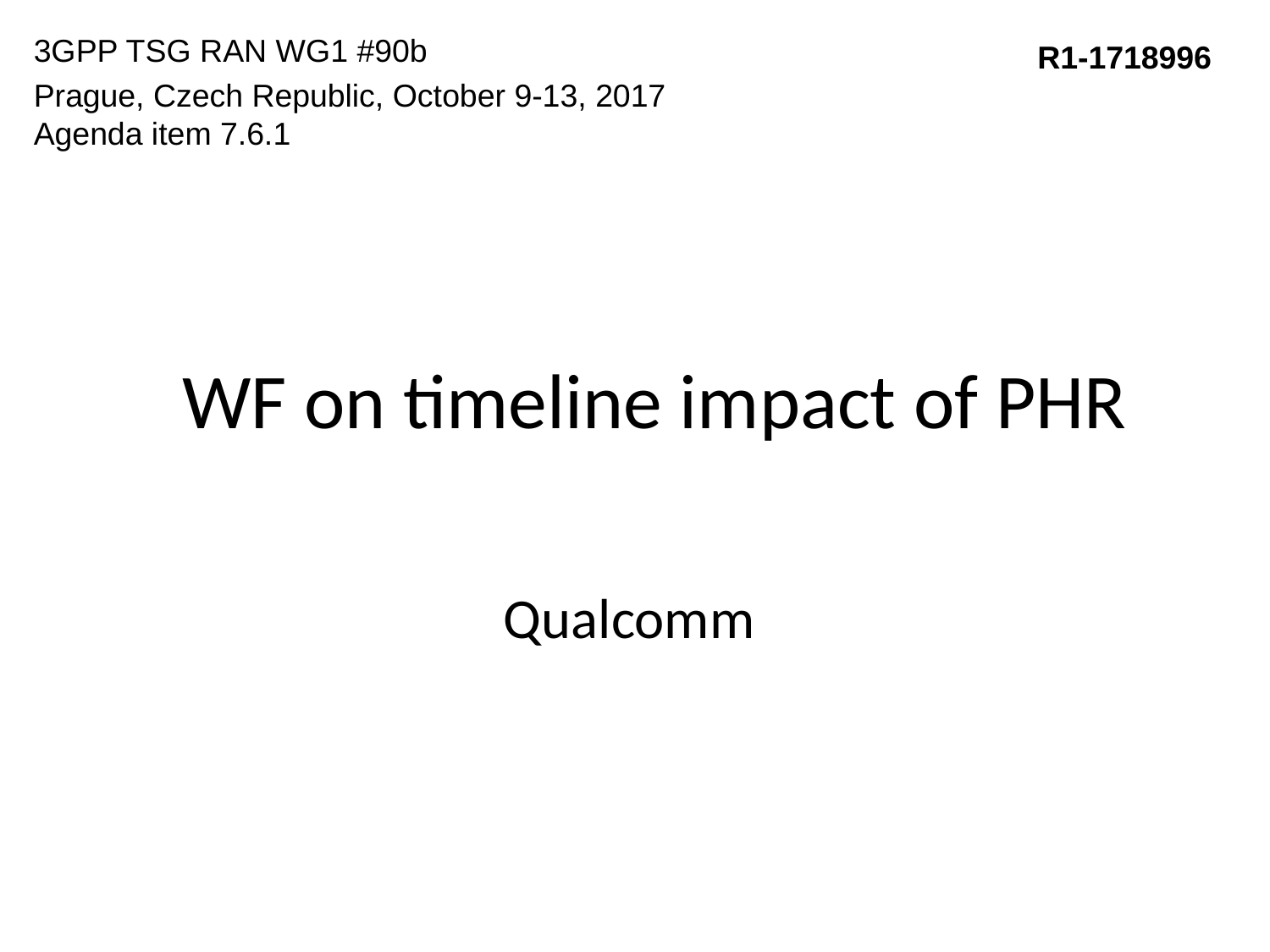

3GPP TSG RAN WG1 #90b
Prague, Czech Republic, October 9-13, 2017
Agenda item 7.6.1
R1-1718996
# WF on timeline impact of PHR
Qualcomm